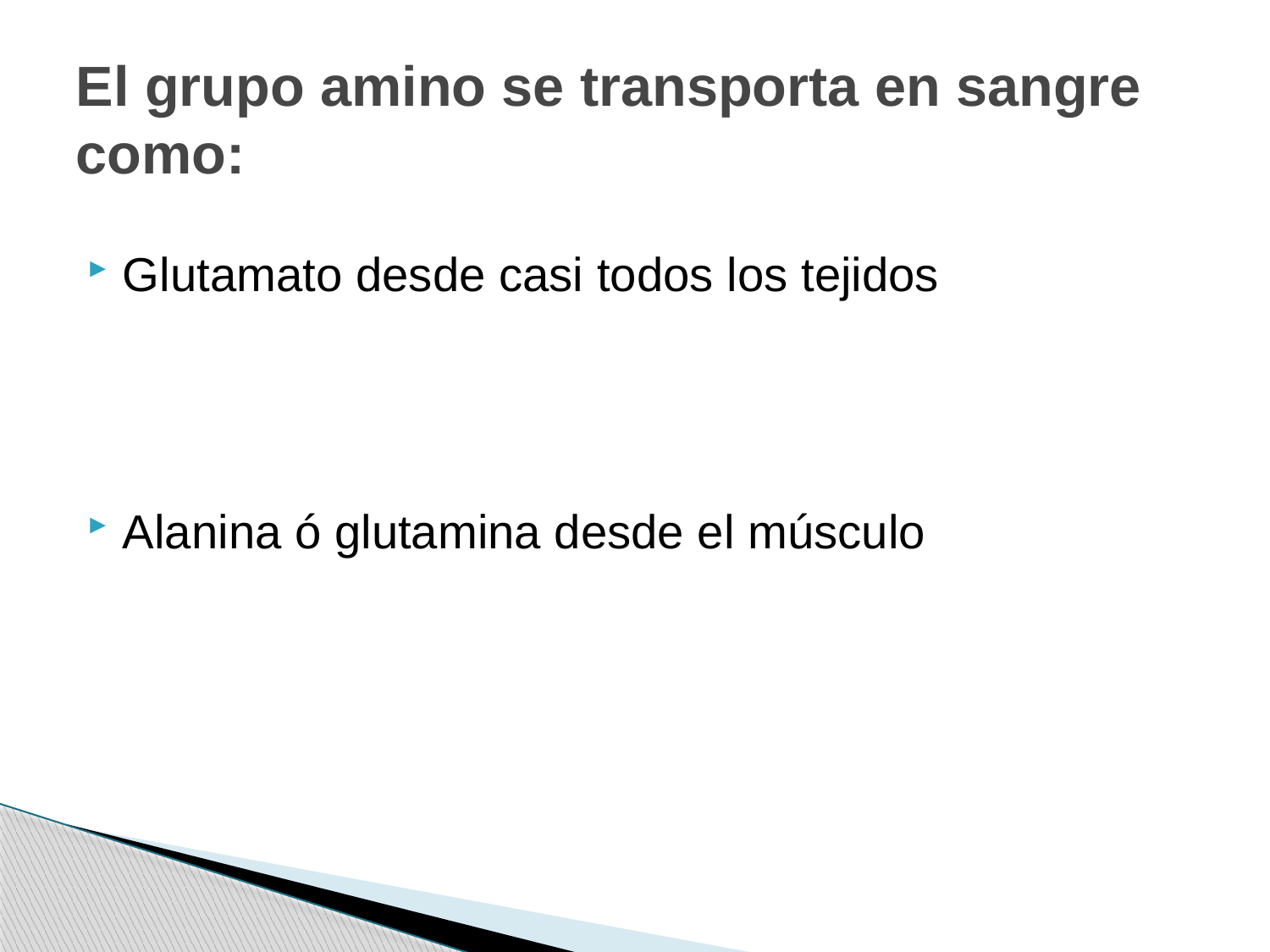

# El grupo amino se transporta en sangre como:
Glutamato desde casi todos los tejidos

Alanina ó glutamina desde el músculo